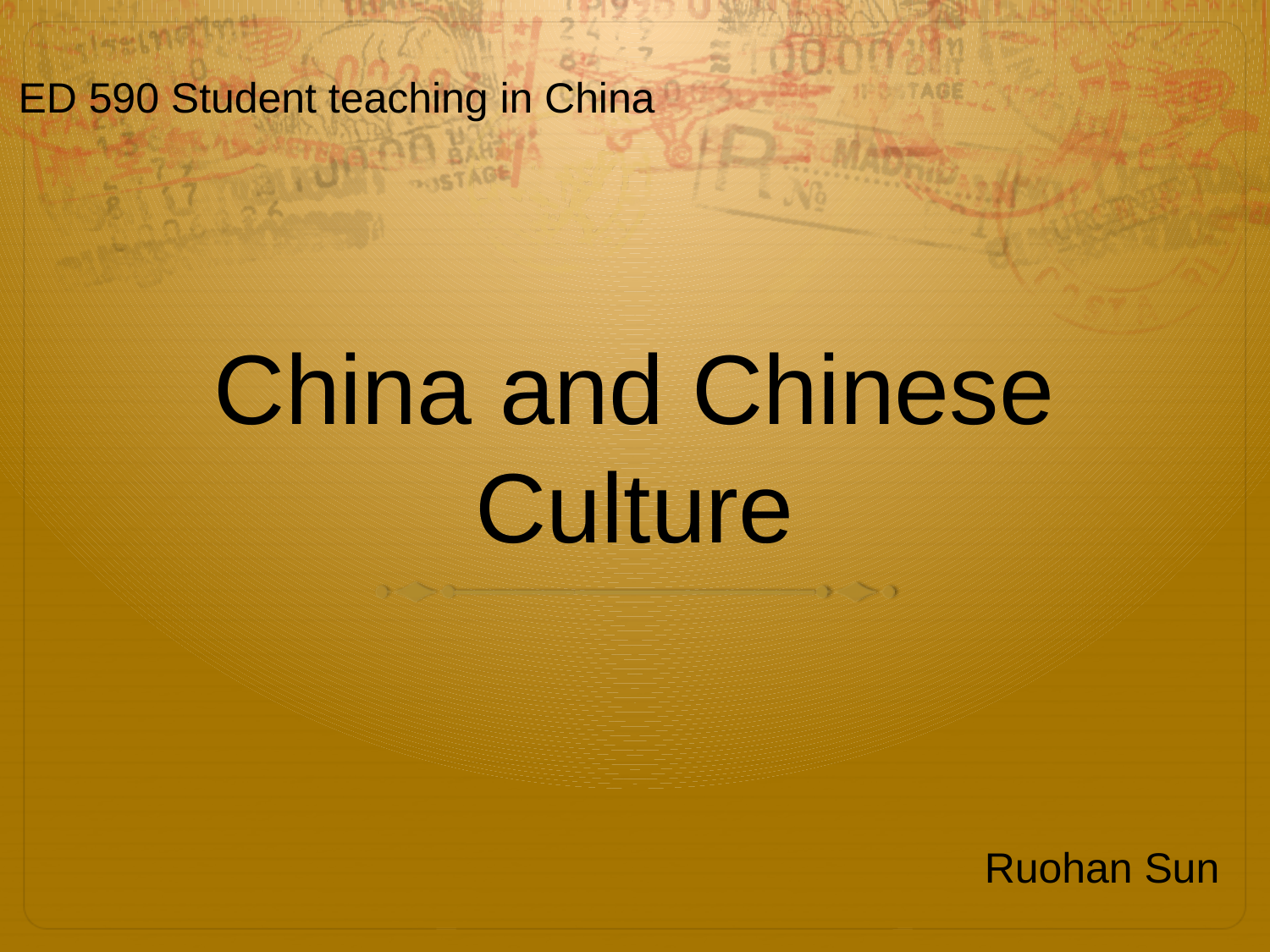

ED 590 Student teaching in China
# China and Chinese Culture
Ruohan Sun